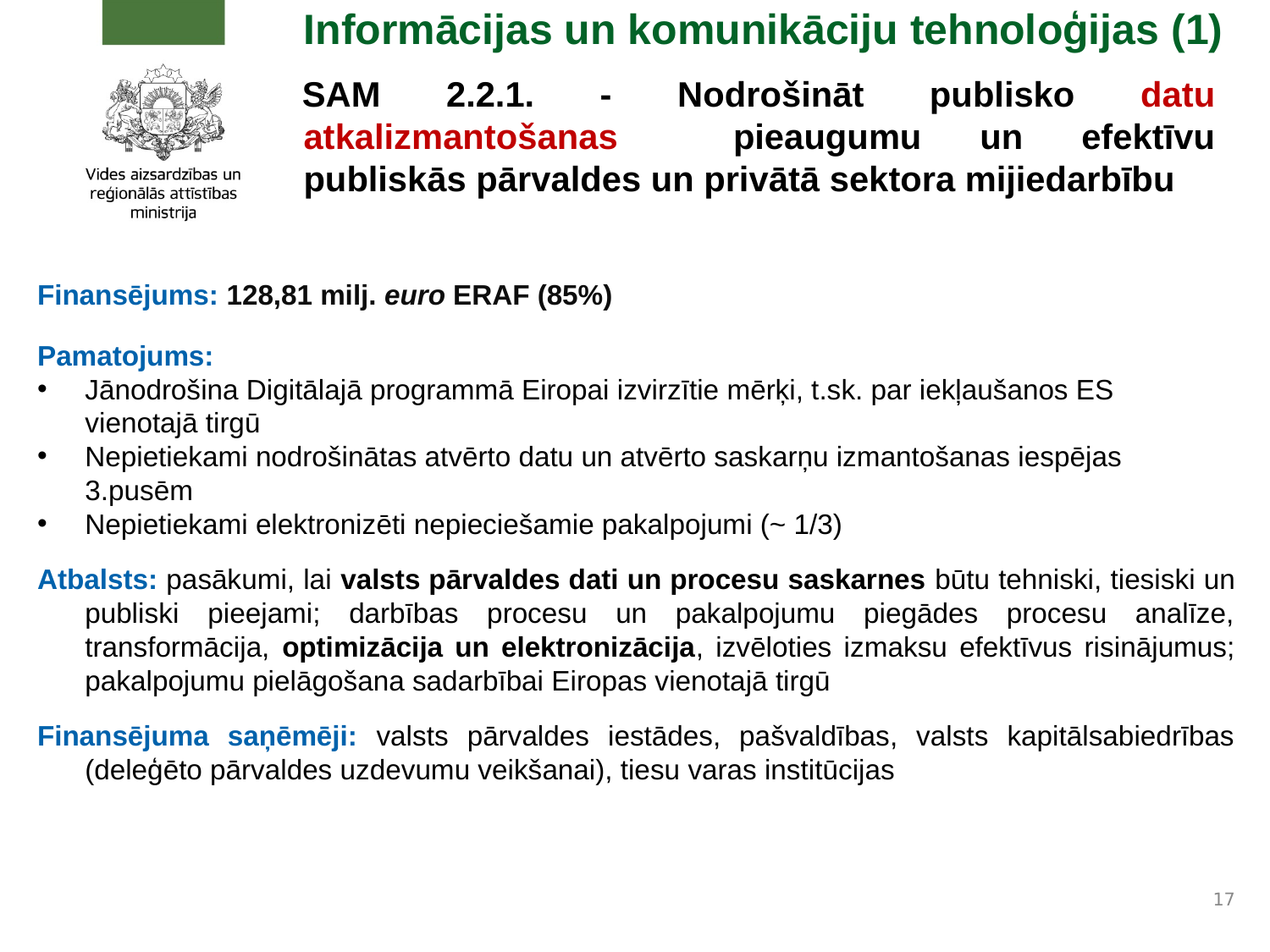

Informācijas un komunikāciju tehnoloģijas (1)
SAM 2.2.1. - Nodrošināt publisko datu atkalizmantošanas 	pieaugumu un efektīvu publiskās pārvaldes un privātā sektora mijiedarbību
Finansējums: 128,81 milj. euro ERAF (85%)
Pamatojums:
Jānodrošina Digitālajā programmā Eiropai izvirzītie mērķi, t.sk. par iekļaušanos ES vienotajā tirgū
Nepietiekami nodrošinātas atvērto datu un atvērto saskarņu izmantošanas iespējas 3.pusēm
Nepietiekami elektronizēti nepieciešamie pakalpojumi (~ 1/3)
Atbalsts: pasākumi, lai valsts pārvaldes dati un procesu saskarnes būtu tehniski, tiesiski un publiski pieejami; darbības procesu un pakalpojumu piegādes procesu analīze, transformācija, optimizācija un elektronizācija, izvēloties izmaksu efektīvus risinājumus; pakalpojumu pielāgošana sadarbībai Eiropas vienotajā tirgū
Finansējuma saņēmēji: valsts pārvaldes iestādes, pašvaldības, valsts kapitālsabiedrības (deleģēto pārvaldes uzdevumu veikšanai), tiesu varas institūcijas

17